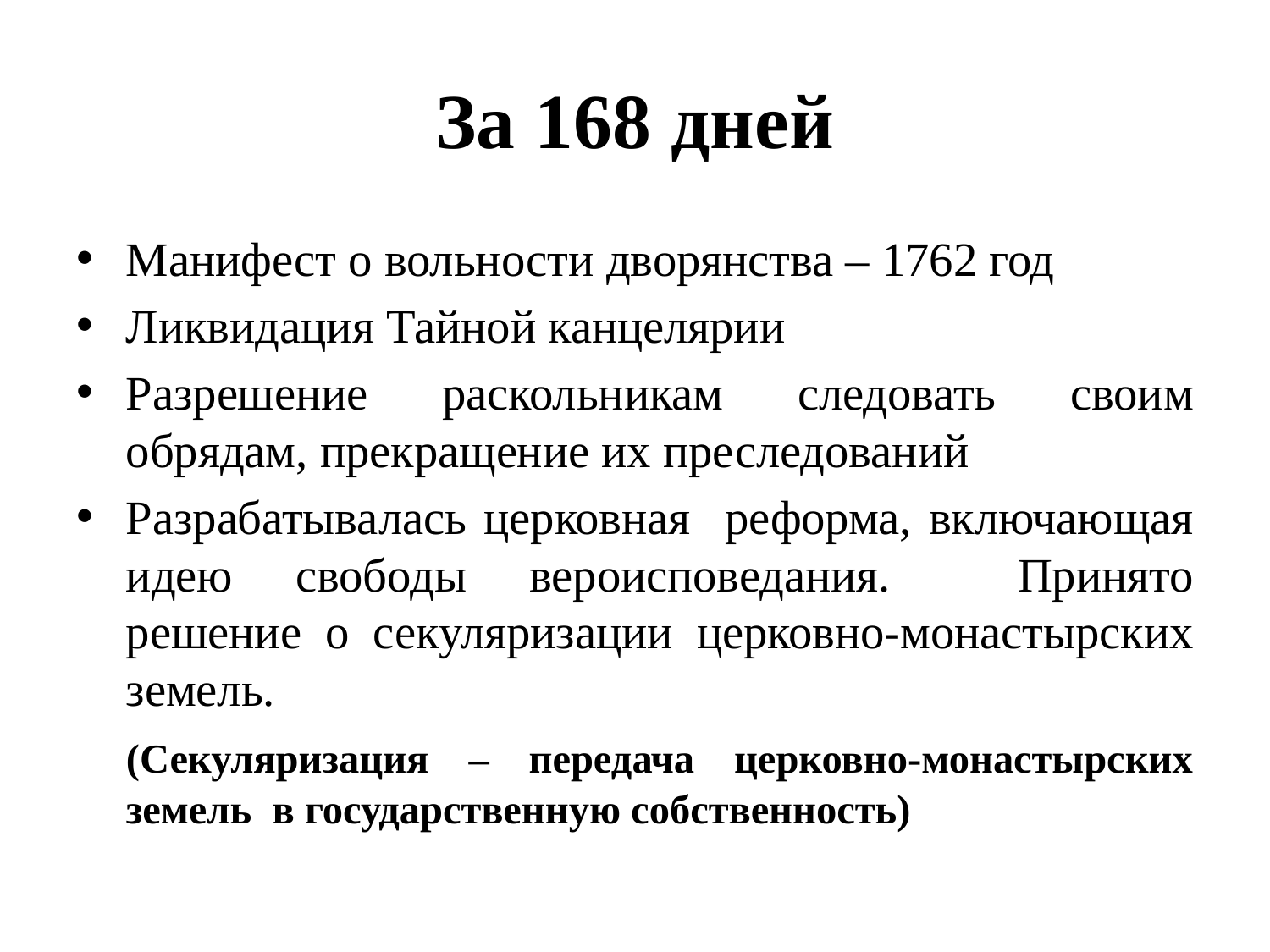

# За 168 дней
Манифест о вольности дворянства – 1762 год
Ликвидация Тайной канцелярии
Разрешение раскольникам следовать своим обрядам, прекращение их преследований
Разрабатывалась церковная  реформа, включающая идею свободы вероисповедания. 	Принято решение о секуляризации церковно-монастырских земель.
		(Секуляризация – передача церковно-монастырских земель  в государственную собственность)